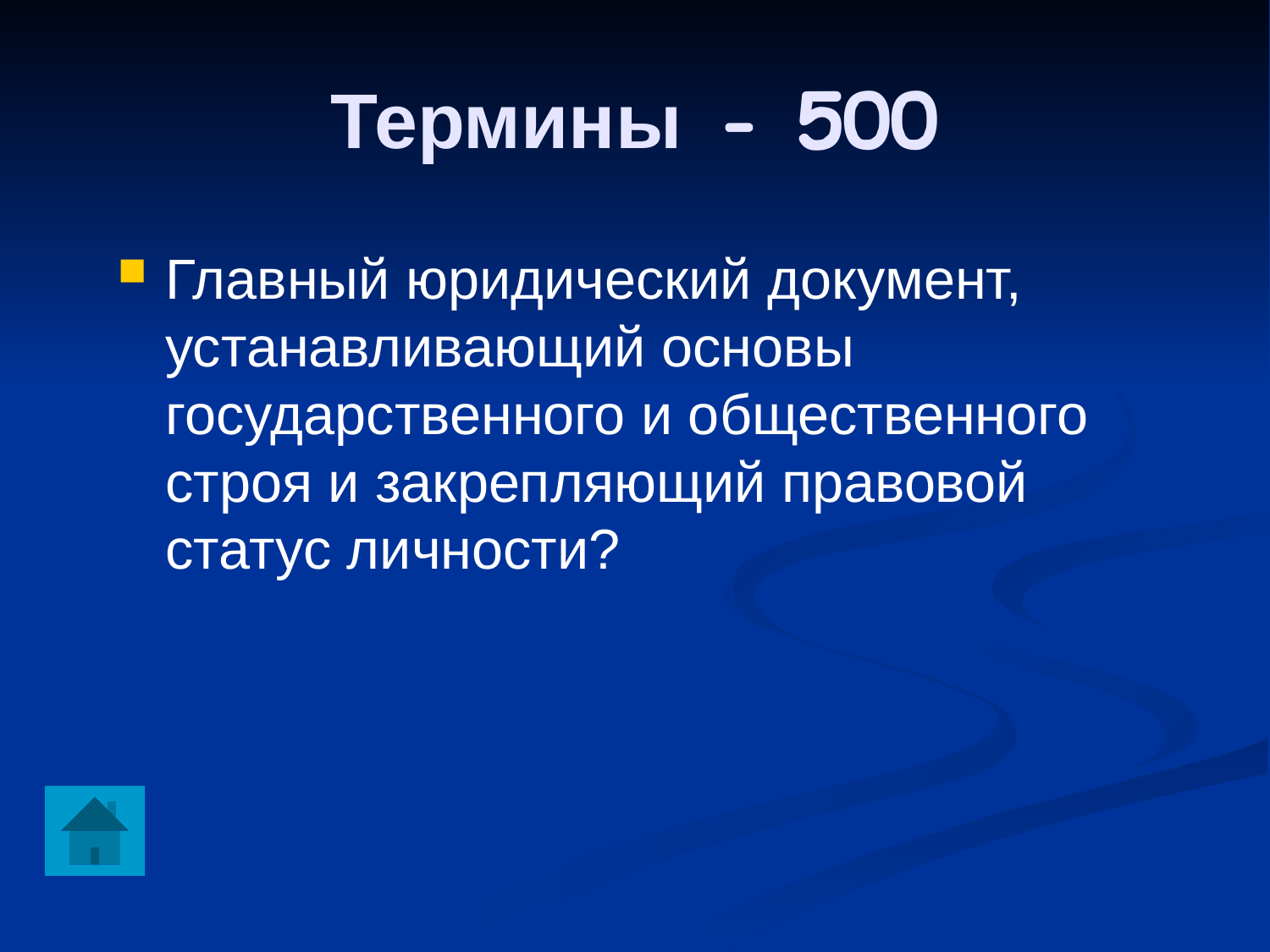

Термины - 500
Главный юридический документ, устанавливающий основы государственного и общественного строя и закрепляющий правовой статус личности?